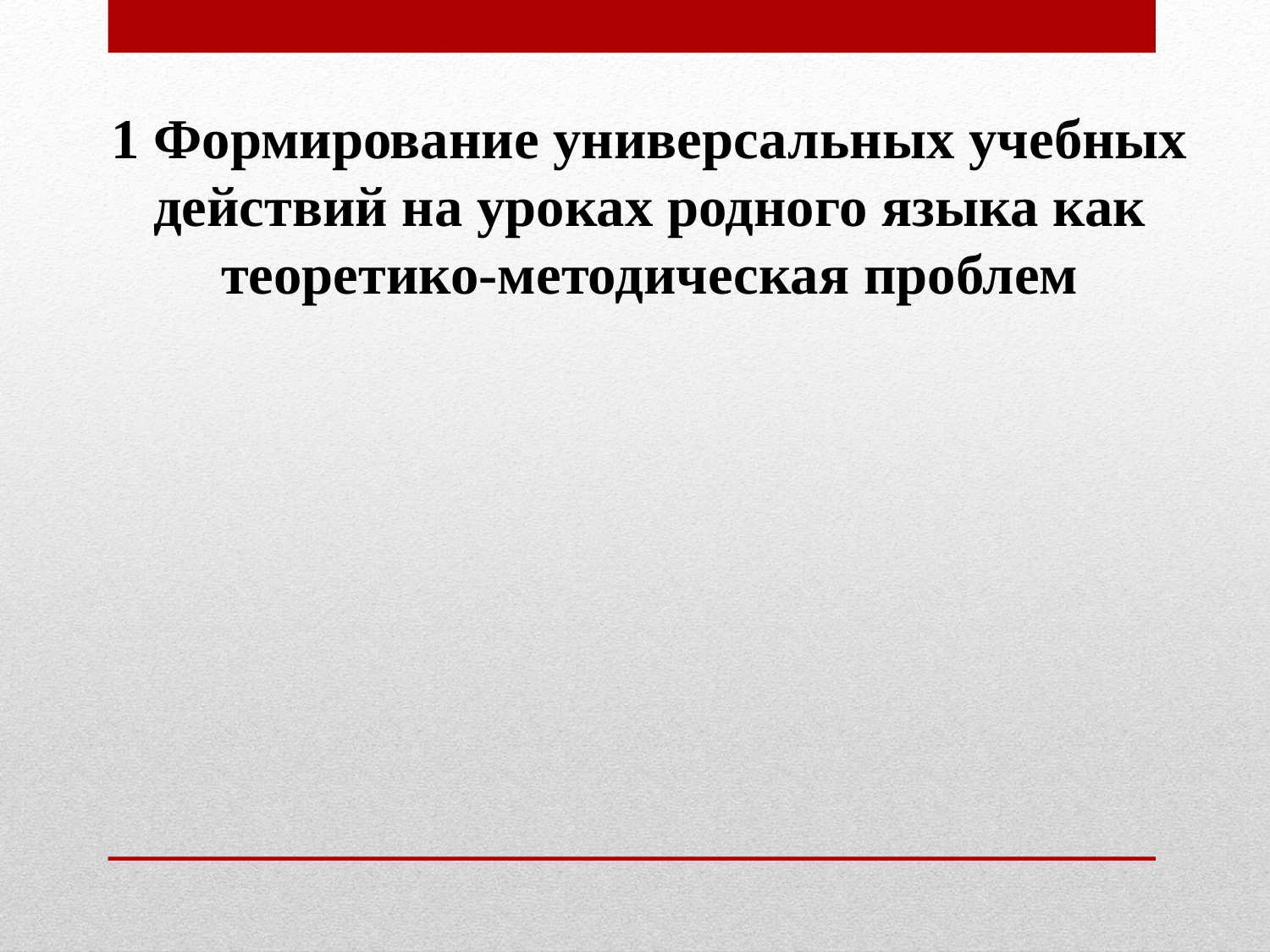

1 Формирование универсальных учебных действий на уроках родного языка как теоретико-методическая проблем